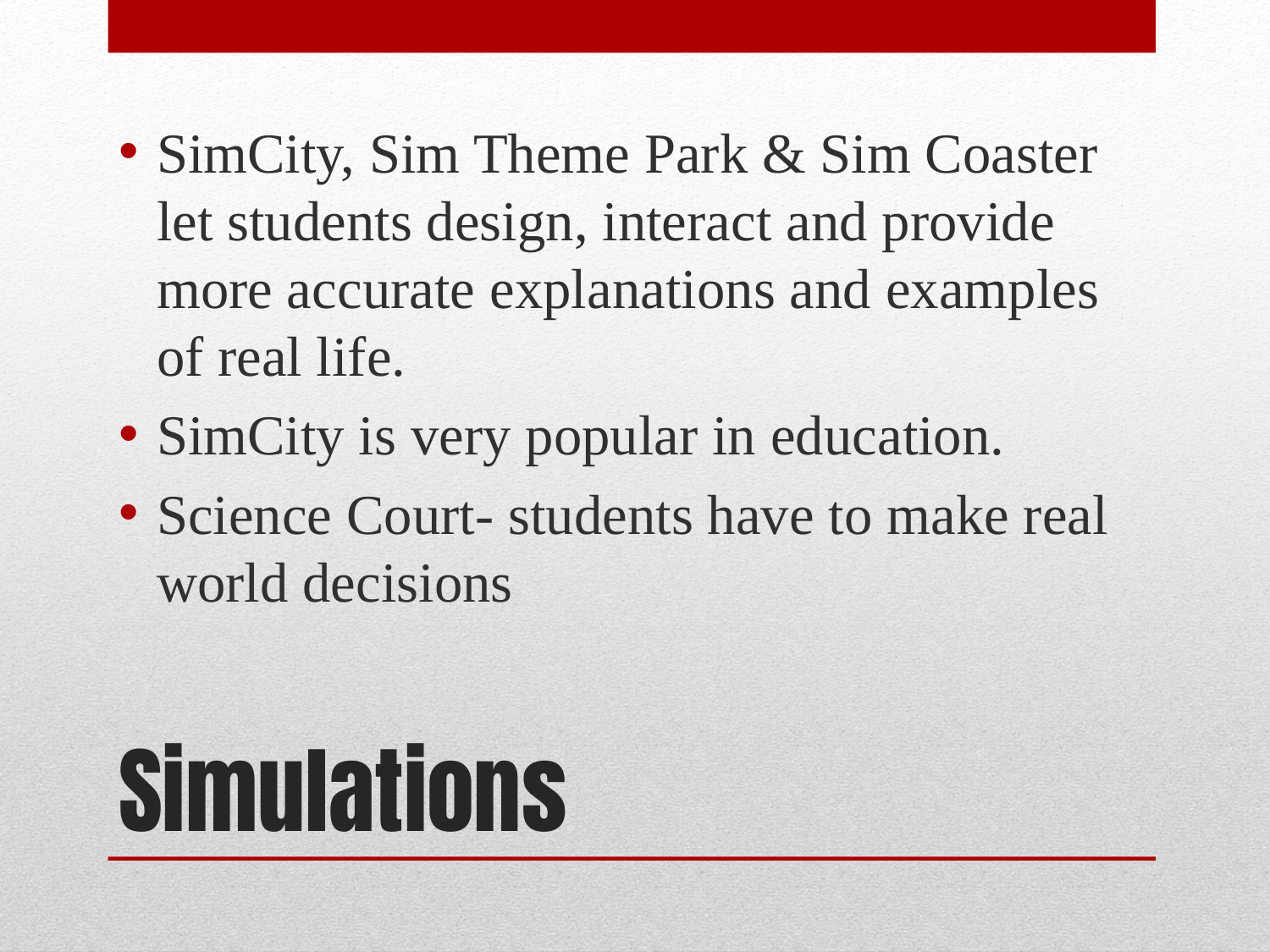

SimCity, Sim Theme Park & Sim Coaster let students design, interact and provide more accurate explanations and examples of real life.
SimCity is very popular in education.
Science Court- students have to make real world decisions
# Simulations